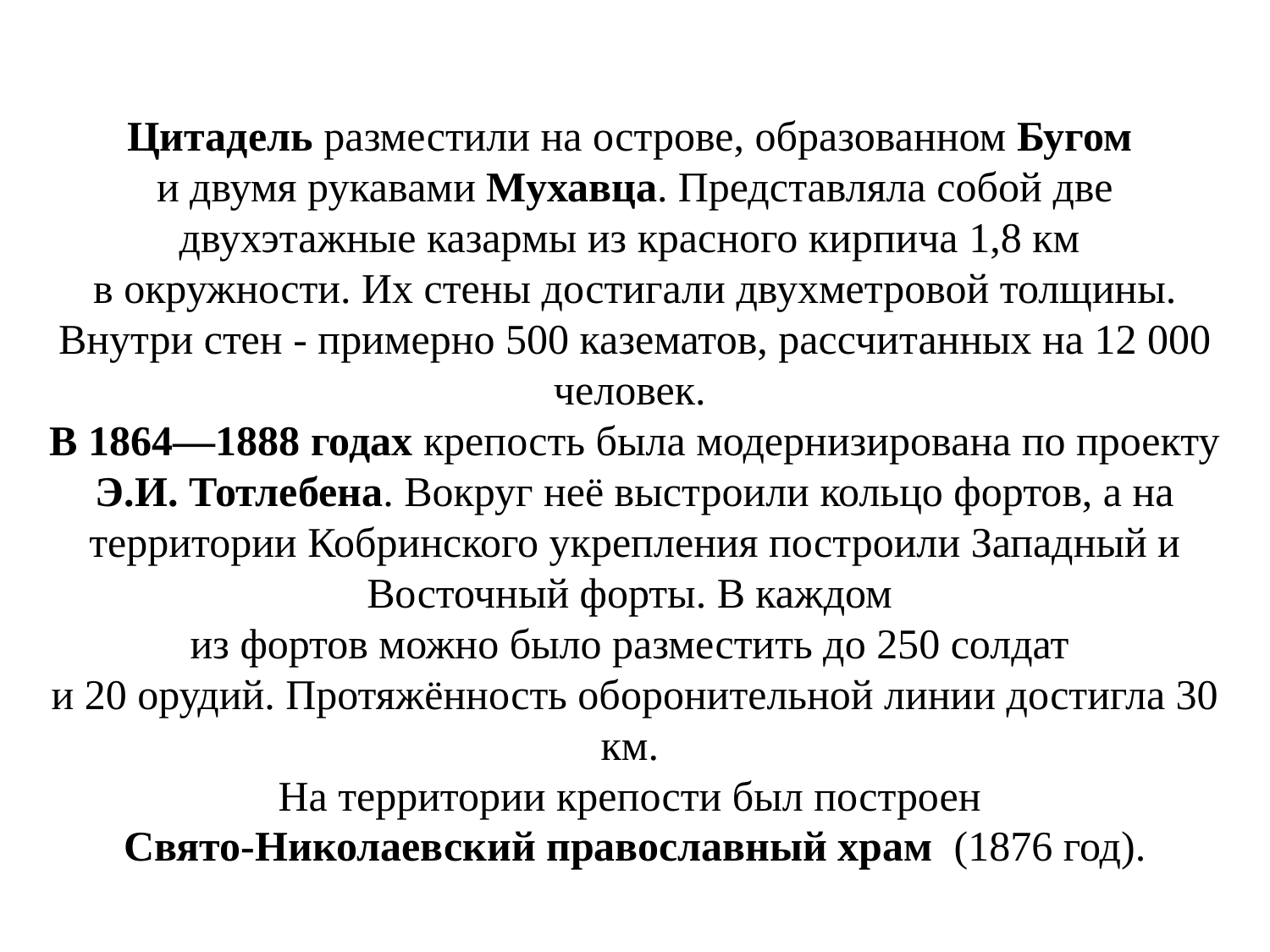

# Цитадель разместили на острове, образованном Бугом и двумя рукавами Мухавца. Представляла собой две двухэтажные казармы из красного кирпича 1,8 км в окружности. Их стены достигали двухметровой толщины. Внутри стен - примерно 500 казематов, рассчитанных на 12 000 человек. В 1864—1888 годах крепость была модернизирована по проекту Э.И. Тотлебена. Вокруг неё выстроили кольцо фортов, а на территории Кобринского укрепления построили Западный и Восточный форты. В каждом из фортов можно было разместить до 250 солдат и 20 орудий. Протяжённость оборонительной линии достигла 30 км. На территории крепости был построен Свято-Николаевский православный храм  (1876 год).